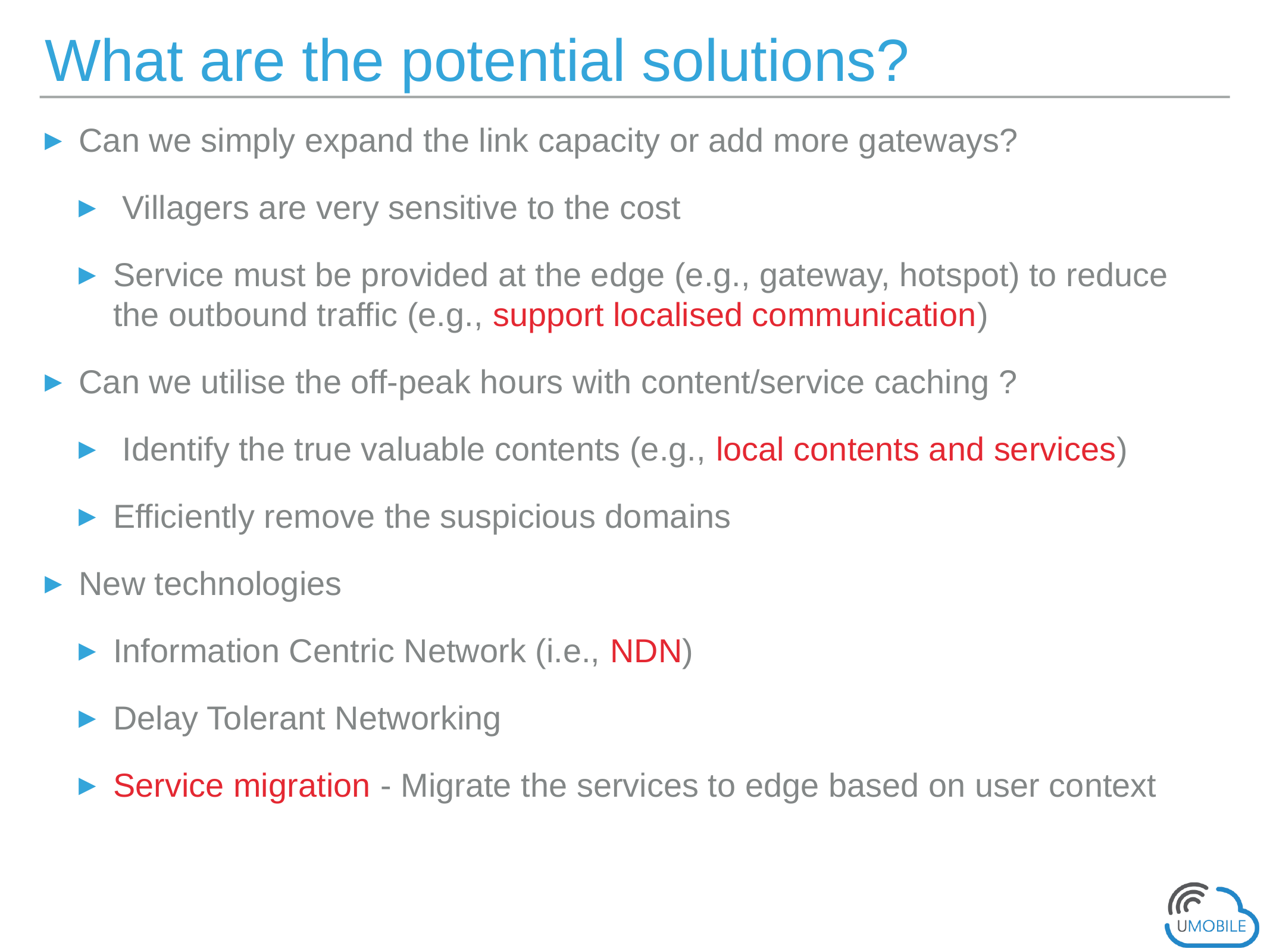

# What are the potential solutions?
16
Can we simply expand the link capacity or add more gateways?
 Villagers are very sensitive to the cost
Service must be provided at the edge (e.g., gateway, hotspot) to reduce the outbound traffic (e.g., support localised communication)
Can we utilise the off-peak hours with content/service caching ?
 Identify the true valuable contents (e.g., local contents and services)
Efficiently remove the suspicious domains
New technologies
Information Centric Network (i.e., NDN)
Delay Tolerant Networking
Service migration - Migrate the services to edge based on user context